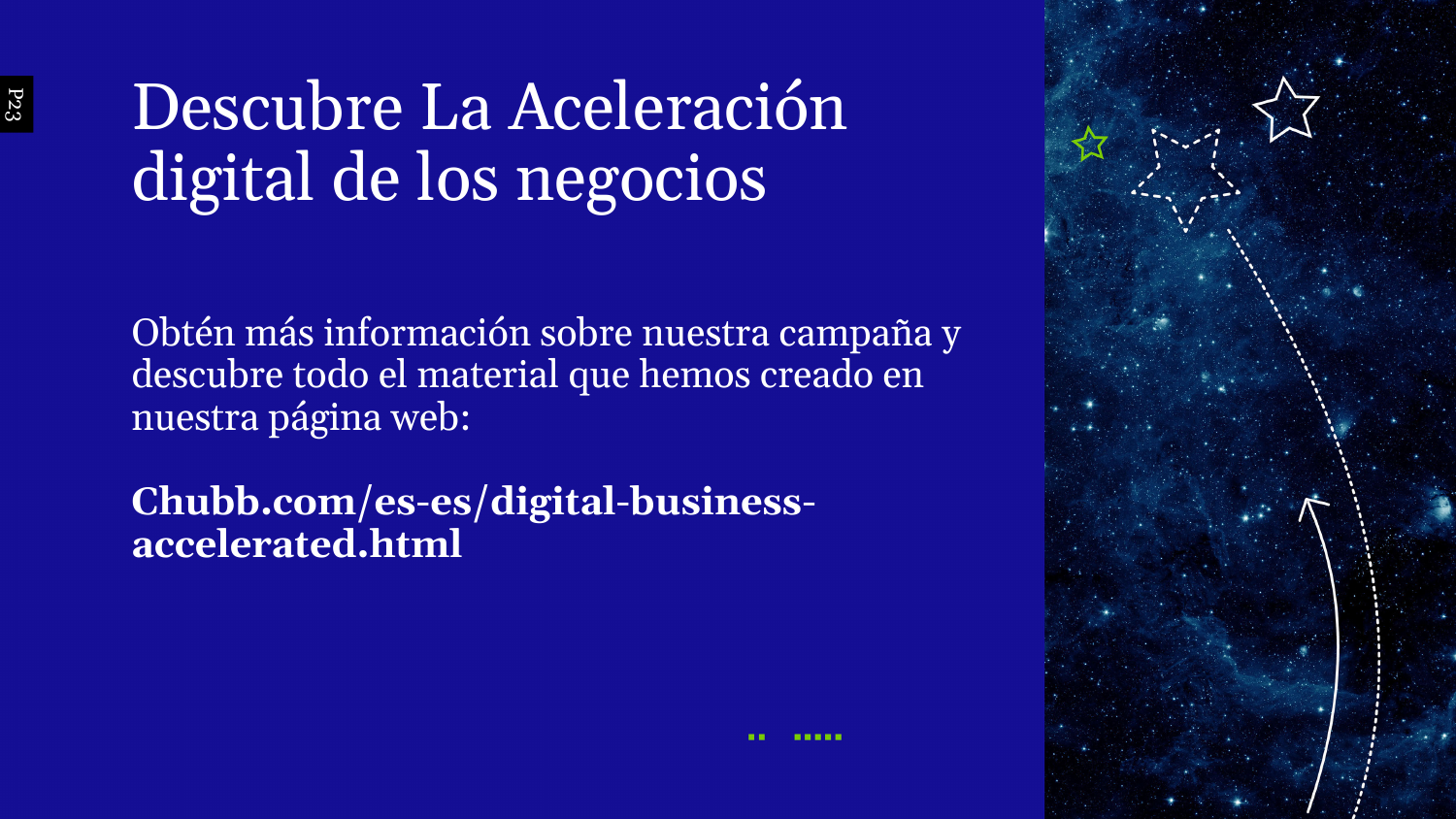

Descubre La Aceleración digital de los negocios
P23
Obtén más información sobre nuestra campaña y descubre todo el material que hemos creado en nuestra página web:

Chubb.com/es-es/digital-business-accelerated.html